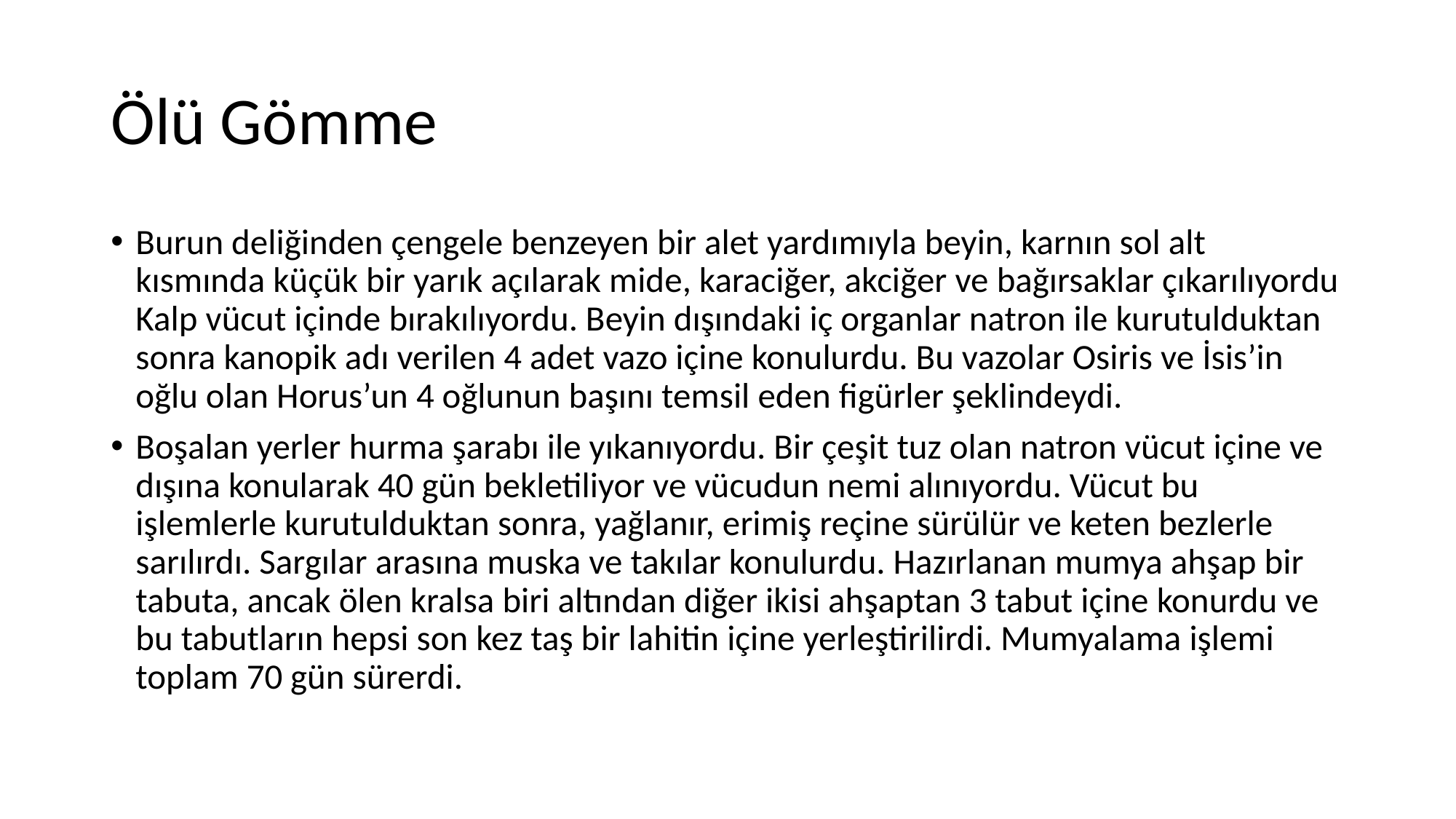

# Ölü Gömme
Burun deliğinden çengele benzeyen bir alet yardımıyla beyin, karnın sol alt kısmında küçük bir yarık açılarak mide, karaciğer, akciğer ve bağırsaklar çıkarılıyordu Kalp vücut içinde bırakılıyordu. Beyin dışındaki iç organlar natron ile kurutulduktan sonra kanopik adı verilen 4 adet vazo içine konulurdu. Bu vazolar Osiris ve İsis’in oğlu olan Horus’un 4 oğlunun başını temsil eden figürler şeklindeydi.
Boşalan yerler hurma şarabı ile yıkanıyordu. Bir çeşit tuz olan natron vücut içine ve dışına konularak 40 gün bekletiliyor ve vücudun nemi alınıyordu. Vücut bu işlemlerle kurutulduktan sonra, yağlanır, erimiş reçine sürülür ve keten bezlerle sarılırdı. Sargılar arasına muska ve takılar konulurdu. Hazırlanan mumya ahşap bir tabuta, ancak ölen kralsa biri altından diğer ikisi ahşaptan 3 tabut içine konurdu ve bu tabutların hepsi son kez taş bir lahitin içine yerleştirilirdi. Mumyalama işlemi toplam 70 gün sürerdi.